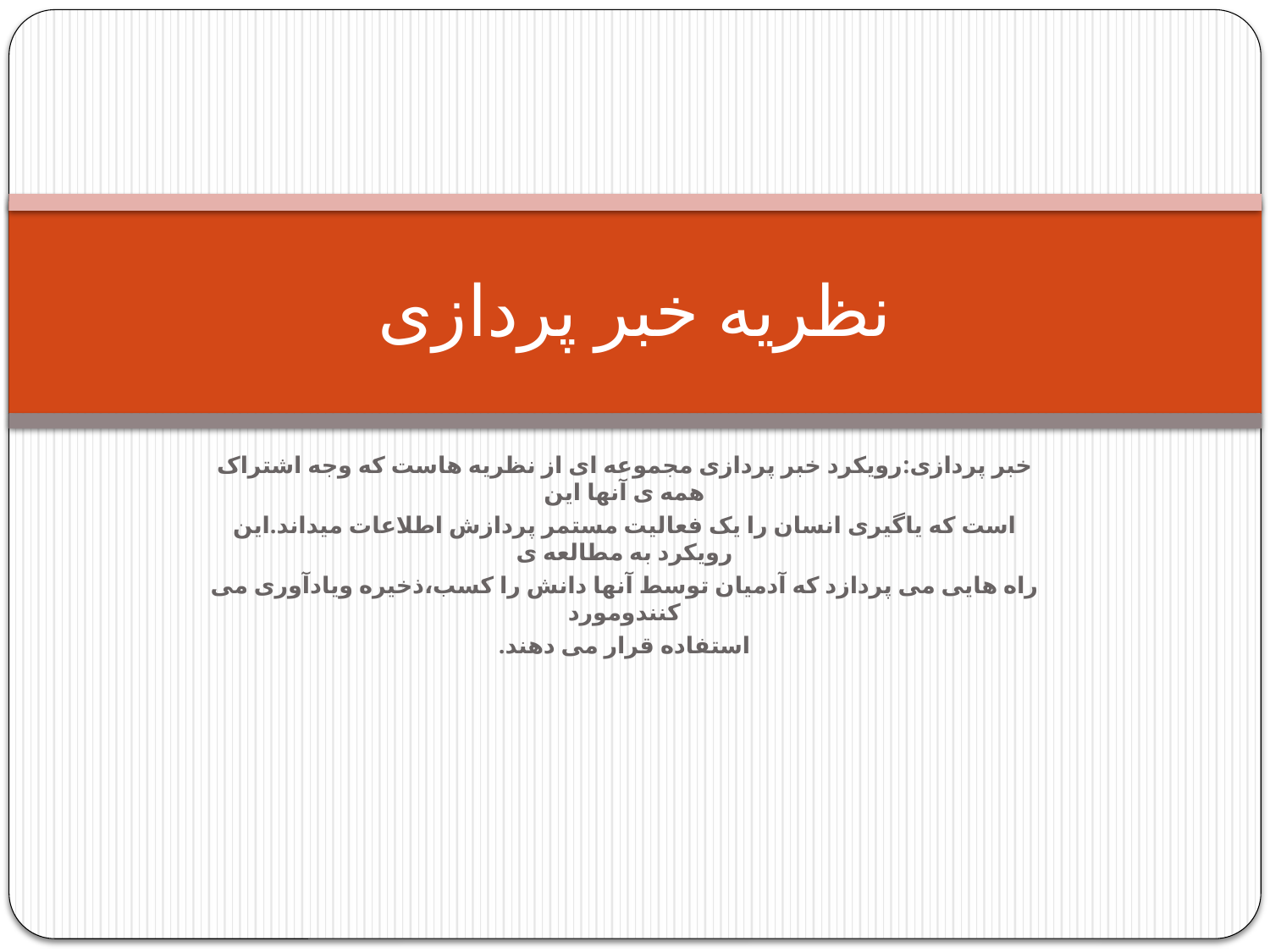

# نظریه خبر پردازی
خبر پردازی:رویکرد خبر پردازی مجموعه ای از نظریه هاست که وجه اشتراک همه ی آنها این
است که یاگیری انسان را یک فعالیت مستمر پردازش اطلاعات میداند.این رویکرد به مطالعه ی
راه هایی می پردازد که آدمیان توسط آنها دانش را کسب،ذخیره ویادآوری می کنندومورد
استفاده قرار می دهند.